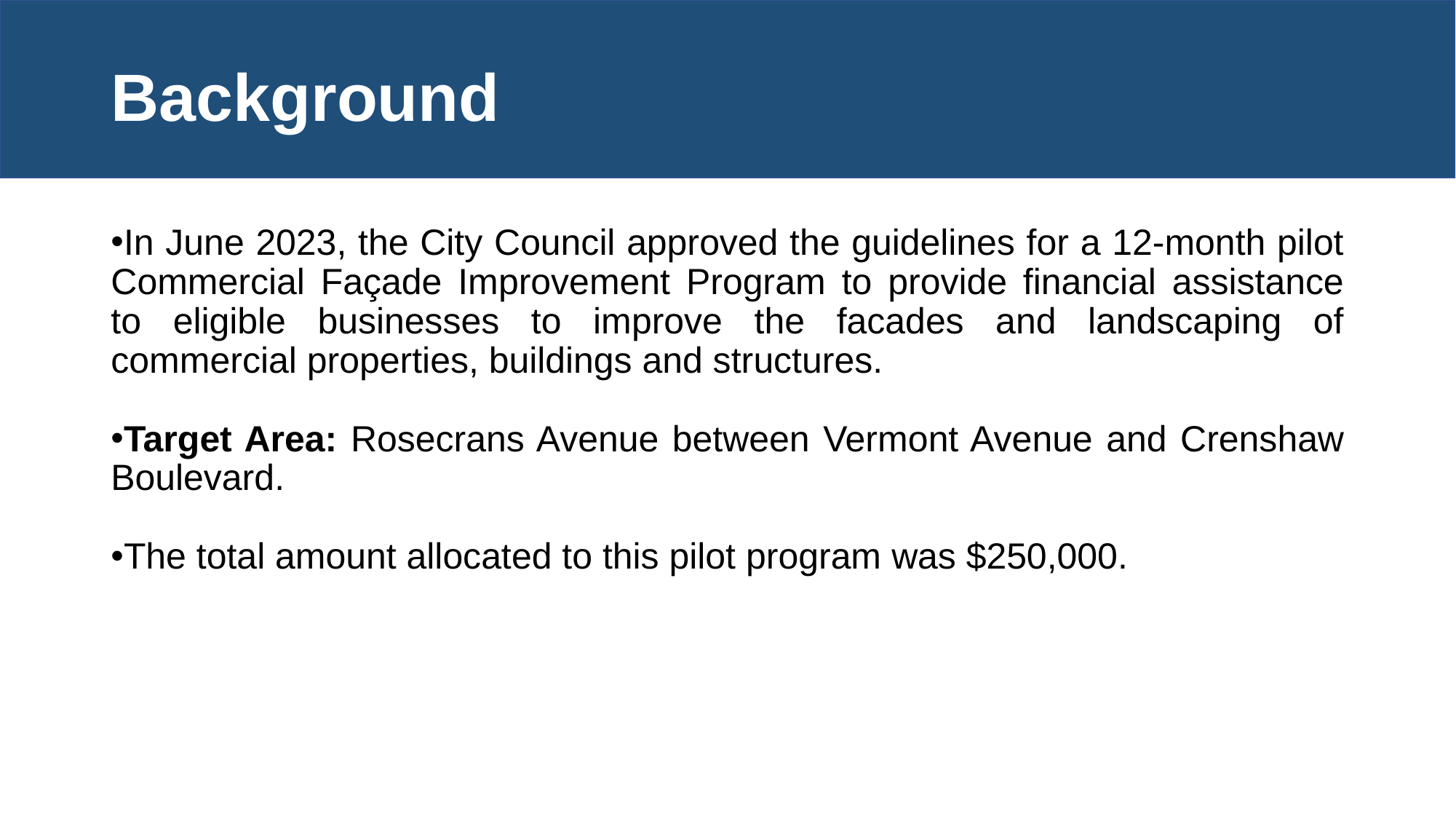

# Background
In June 2023, the City Council approved the guidelines for a 12-month pilot Commercial Façade Improvement Program to provide financial assistance to eligible businesses to improve the facades and landscaping of commercial properties, buildings and structures.

Target Area: Rosecrans Avenue between Vermont Avenue and Crenshaw Boulevard.

The total amount allocated to this pilot program was $250,000.